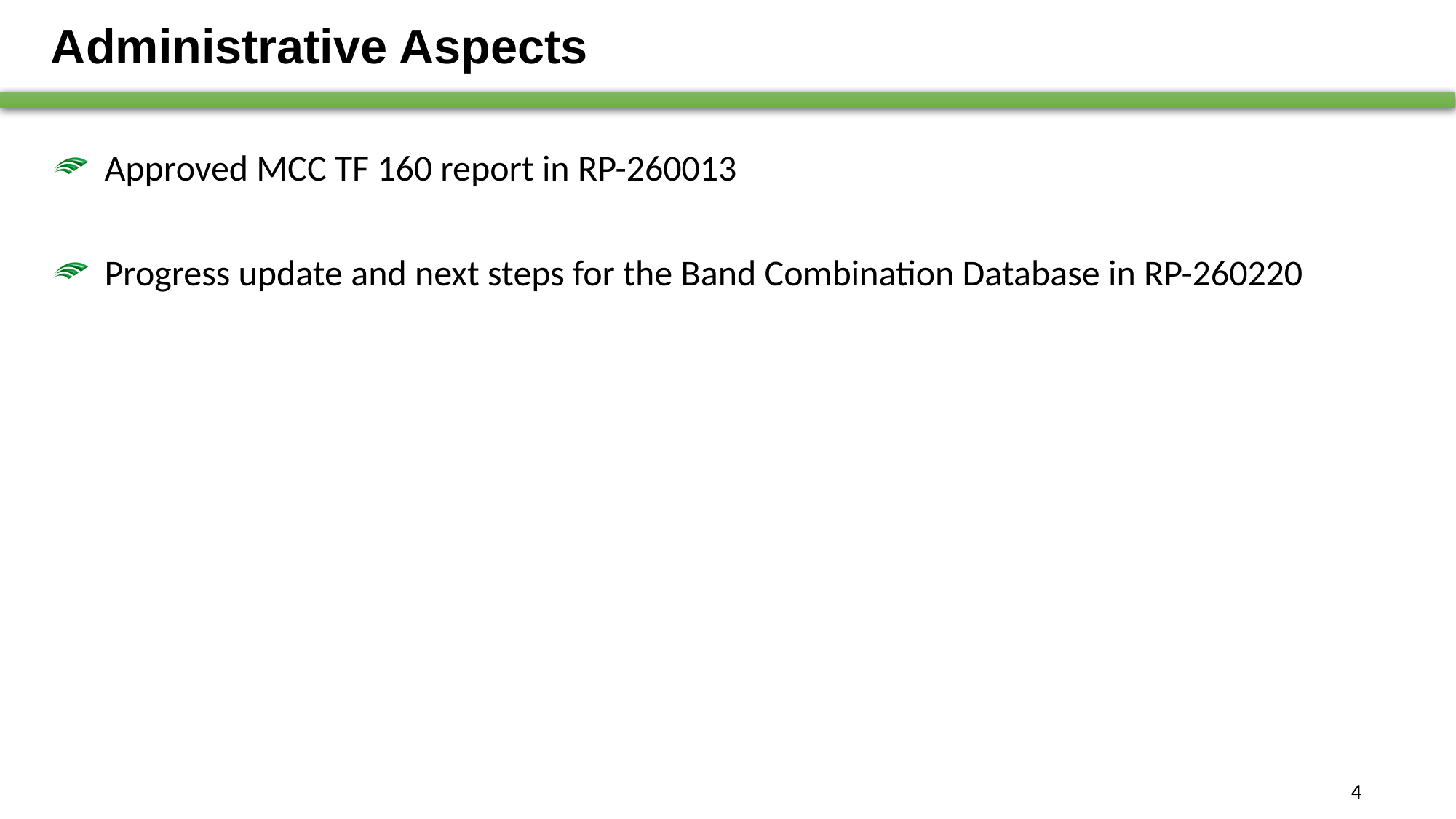

# Administrative Aspects
Approved MCC TF 160 report in RP-260013

Progress update and next steps for the Band Combination Database in RP-260220